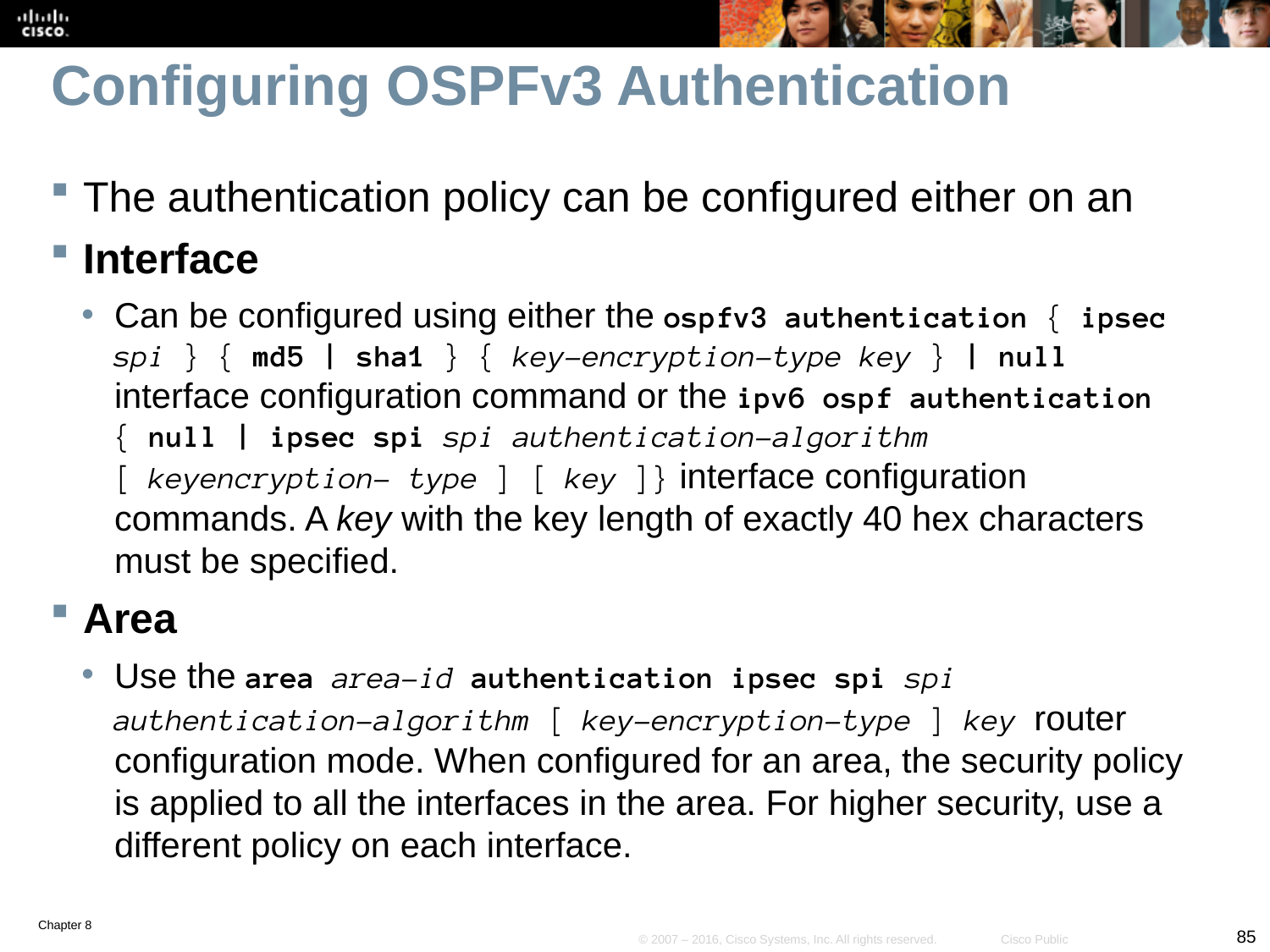

# Configuring OSPFv3 Authentication
The authentication policy can be configured either on an
Interface
Can be configured using either the ospfv3 authentication { ipsec spi } { md5 | sha1 } { key-encryption-type key } | null interface configuration command or the ipv6 ospf authentication { null | ipsec spi spi authentication-algorithm [ keyencryption- type ] [ key ]} interface configuration commands. A key with the key length of exactly 40 hex characters must be specified.
Area
Use the area area-id authentication ipsec spi spi authentication-algorithm [ key-encryption-type ] key router configuration mode. When configured for an area, the security policy is applied to all the interfaces in the area. For higher security, use a different policy on each interface.